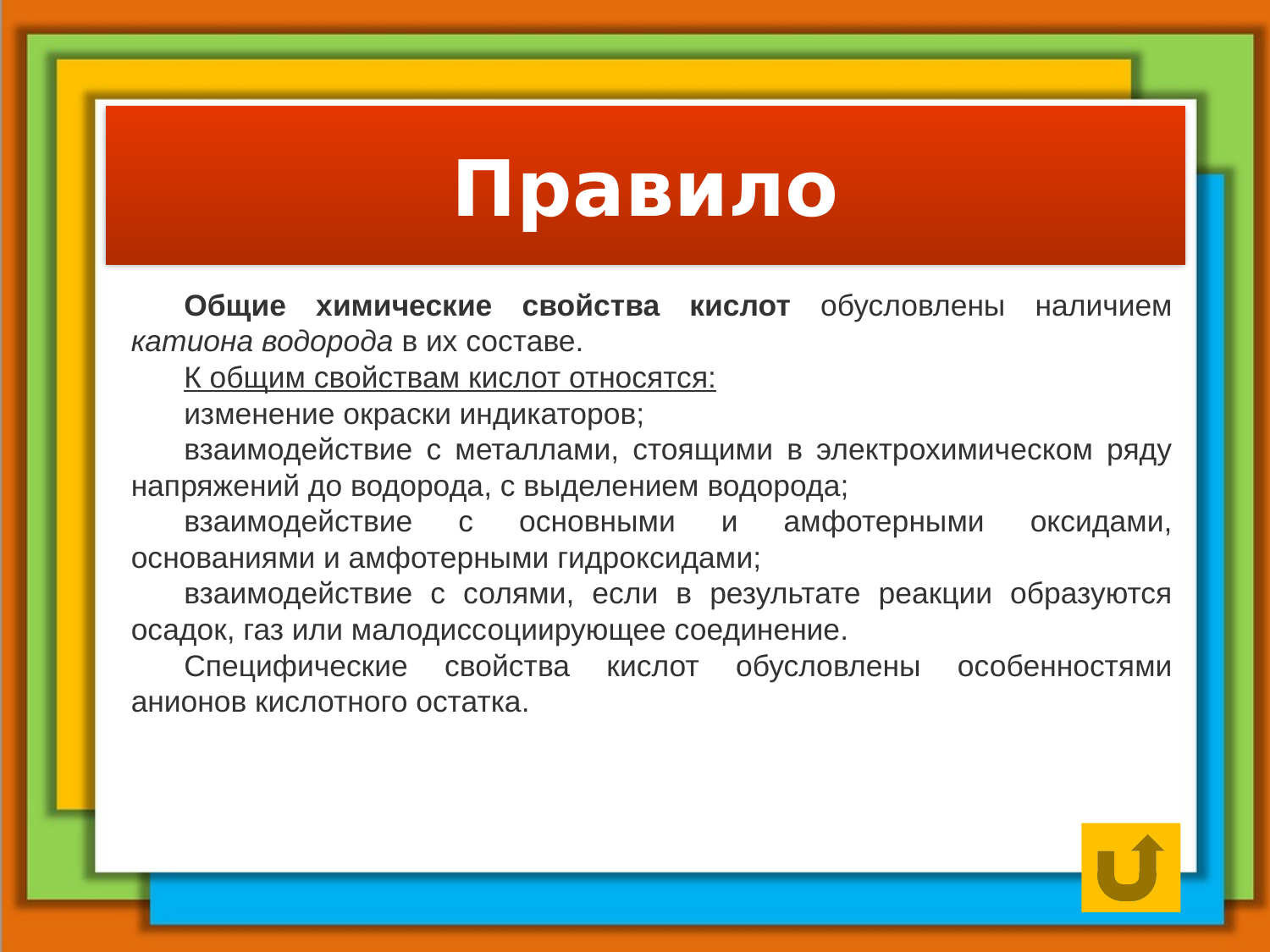

# Правило
Общие химические свойства кислот обусловлены наличием катиона водорода в их составе.
К общим свойствам кислот относятся:
изменение окраски индикаторов;
взаимодействие с металлами, стоящими в электрохимическом ряду напряжений до водорода, с выделением водорода;
взаимодействие с основными и амфотерными оксидами, основаниями и амфотерными гидроксидами;
взаимодействие с солями, если в результате реакции образуются осадок, газ или малодиссоциирующее соединение.
Специфические свойства кислот обусловлены особенностями анионов кислотного остатка.